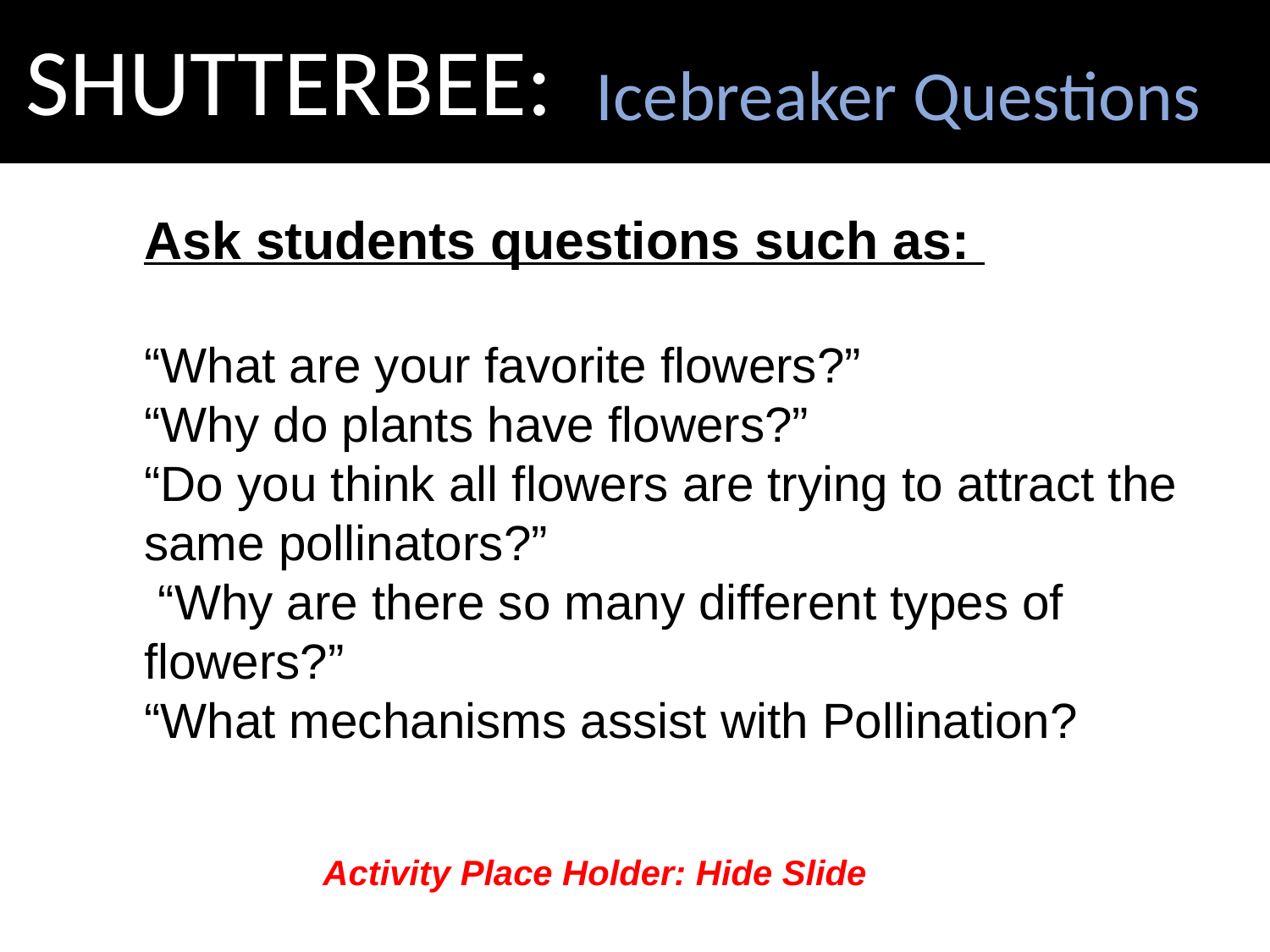

SHUTTERBEE:
Icebreaker Questions​​

Ask students questions such as:

“What are your favorite flowers?”
“Why do plants have flowers?”
“Do you think all flowers are trying to attract the same pollinators?”
 “Why are there so many different types of flowers?”
“What mechanisms assist with Pollination?
Activity Place Holder: Hide Slide